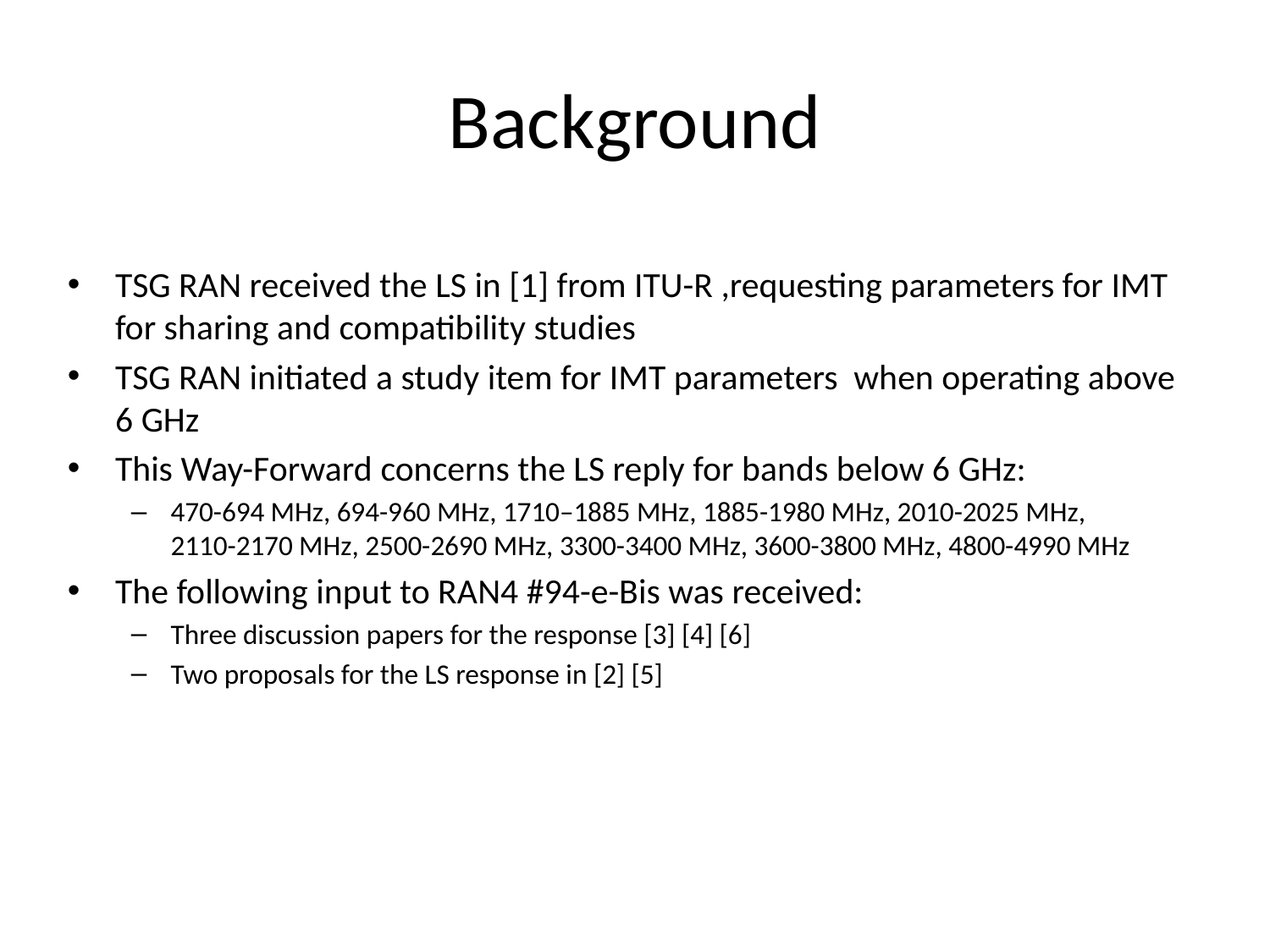

# Background

TSG RAN received the LS in [1] from ITU-R ,requesting parameters for IMT for sharing and compatibility studies
TSG RAN initiated a study item for IMT parameters  when operating above 6 GHz
This Way-Forward concerns the LS reply for bands below 6 GHz:
470-694 MHz, 694-960 MHz, 1710–1885 MHz, 1885-1980 MHz, 2010-2025 MHz,
2110-2170 MHz, 2500-2690 MHz, 3300-3400 MHz, 3600-3800 MHz, 4800-4990 MHz
The following input to RAN4 #94-e-Bis was received:
Three discussion papers for the response [3] [4] [6]
Two proposals for the LS response in [2] [5]